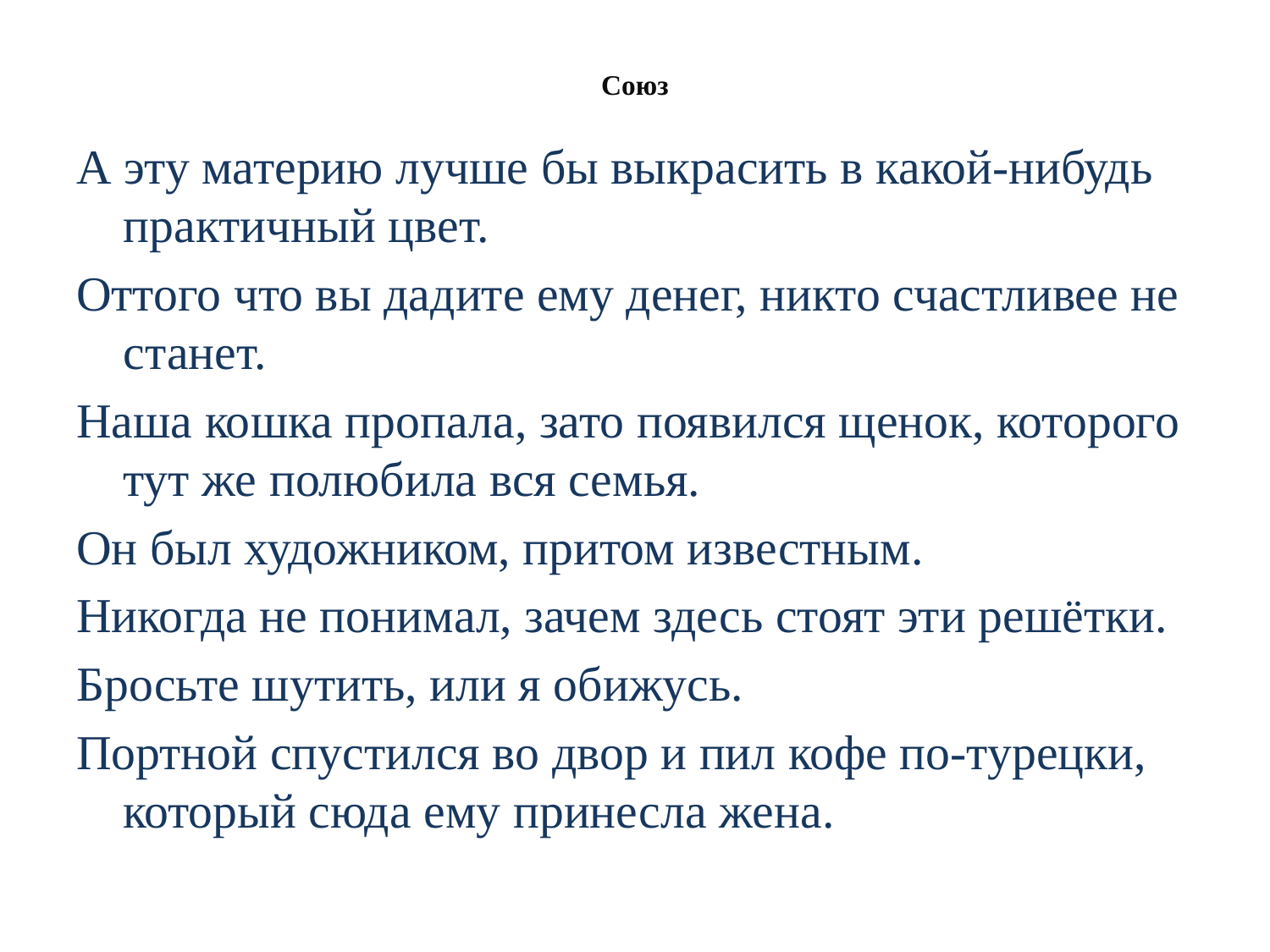

# Союз
А эту материю лучше бы выкрасить в какой-нибудь практичный цвет.
Оттого что вы дадите ему денег, никто счастливее не станет.
Наша кошка пропала, зато появился щенок, которого тут же полюбила вся семья.
Он был художником, притом известным.
Никогда не понимал, зачем здесь стоят эти решётки.
Бросьте шутить, или я обижусь.
Портной спустился во двор и пил кофе по-турецки, который сюда ему принесла жена.